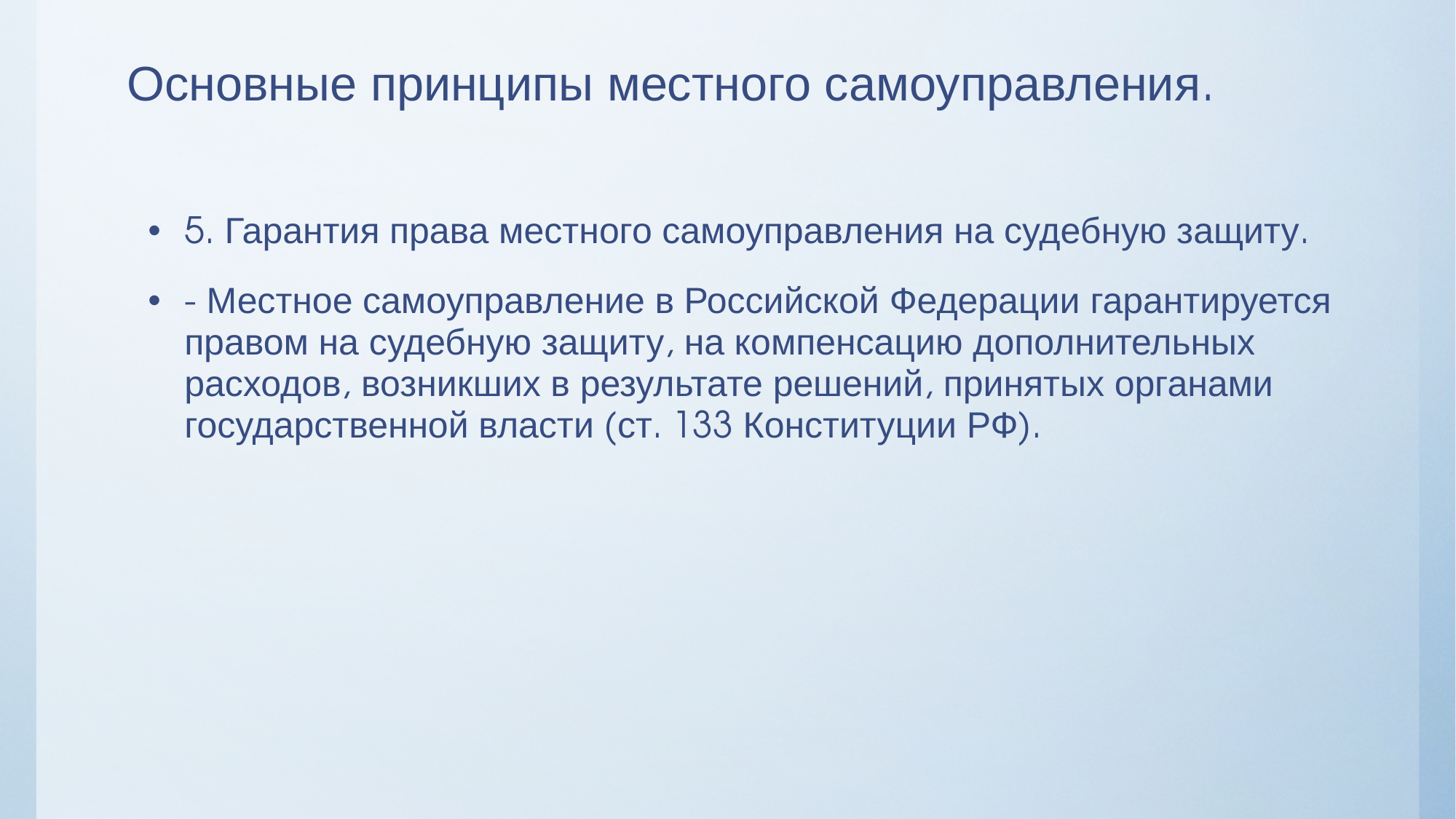

# Основные принципы местного самоуправления.
5. Гарантия права местного самоуправления на судебную защиту.
- Местное самоуправление в Российской Федерации гарантируется правом на судебную защиту, на компенсацию дополнительных расходов, возникших в результате решений, принятых органами государственной власти (ст. 133 Конституции РФ).